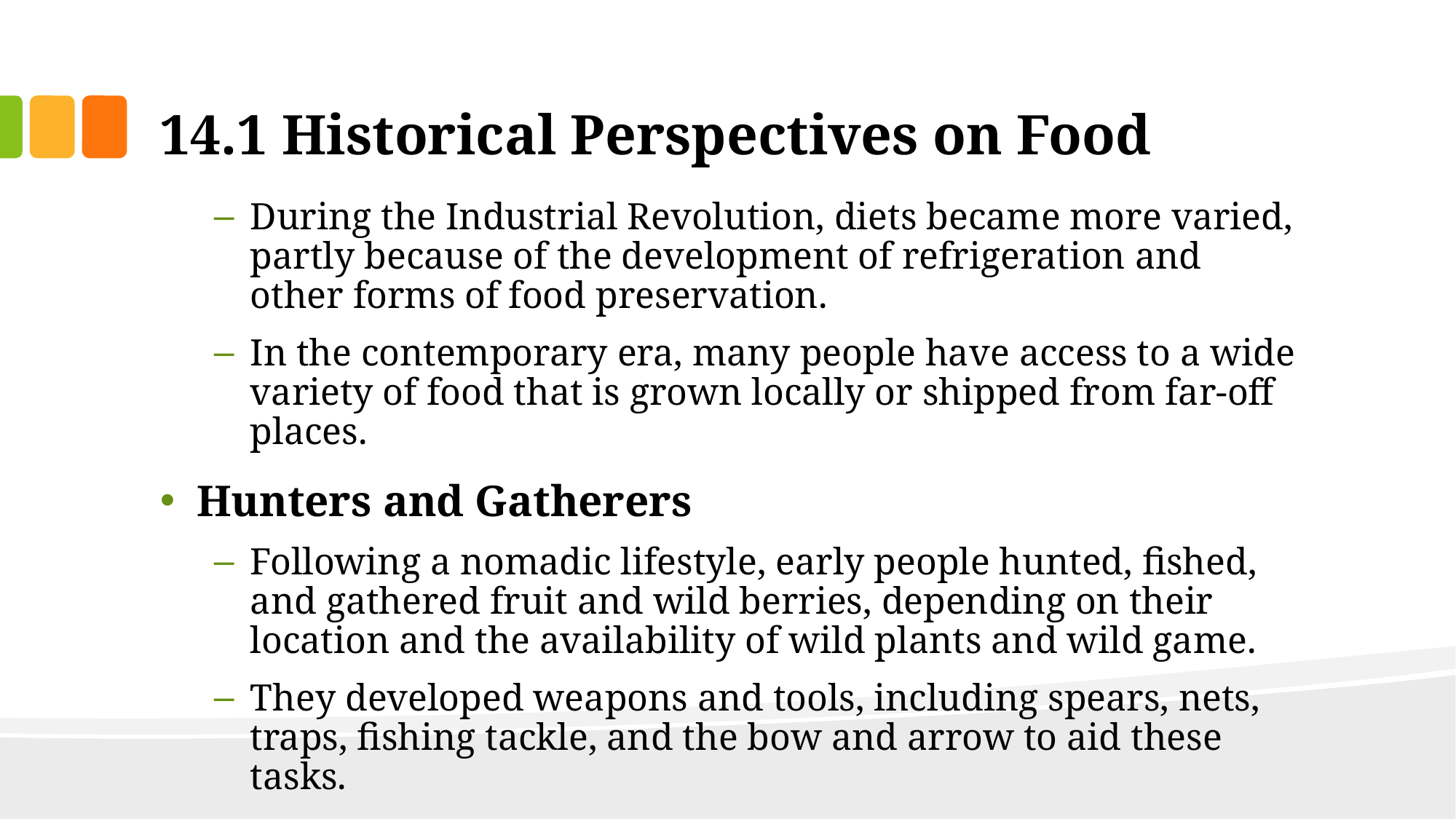

# 14.1 Historical Perspectives on Food
During the Industrial Revolution, diets became more varied, partly because of the development of refrigeration and other forms of food preservation.
In the contemporary era, many people have access to a wide variety of food that is grown locally or shipped from far-off places.
Hunters and Gatherers
Following a nomadic lifestyle, early people hunted, fished, and gathered fruit and wild berries, depending on their location and the availability of wild plants and wild game.
They developed weapons and tools, including spears, nets, traps, fishing tackle, and the bow and arrow to aid these tasks.